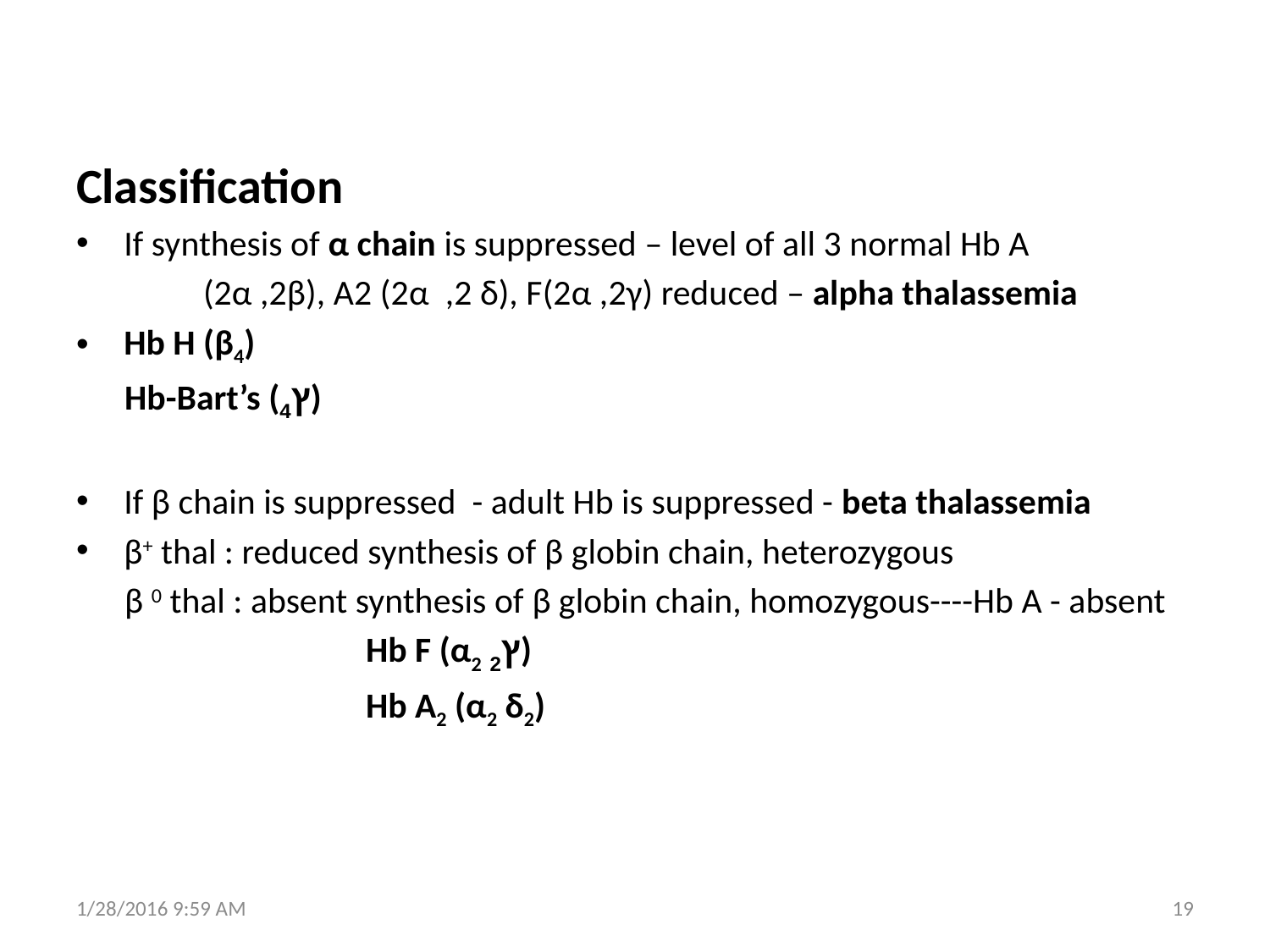

Classification
If synthesis of α chain is suppressed – level of all 3 normal Hb A
 	(2α ,2β), A2 (2α  ,2 δ), F(2α ,2γ) reduced – alpha thalassemia
Hb H (β4)
      Hb-Bart’s (ץ4)

If β chain is suppressed  - adult Hb is suppressed - beta thalassemia
β+ thal : reduced synthesis of β globin chain, heterozygous
      β 0 thal : absent synthesis of β globin chain, homozygous----Hb A - absent
                                    Hb F (α2 ץ2)
                                    Hb A2 (α2 δ2)

1/28/2016 9:59 AM
19